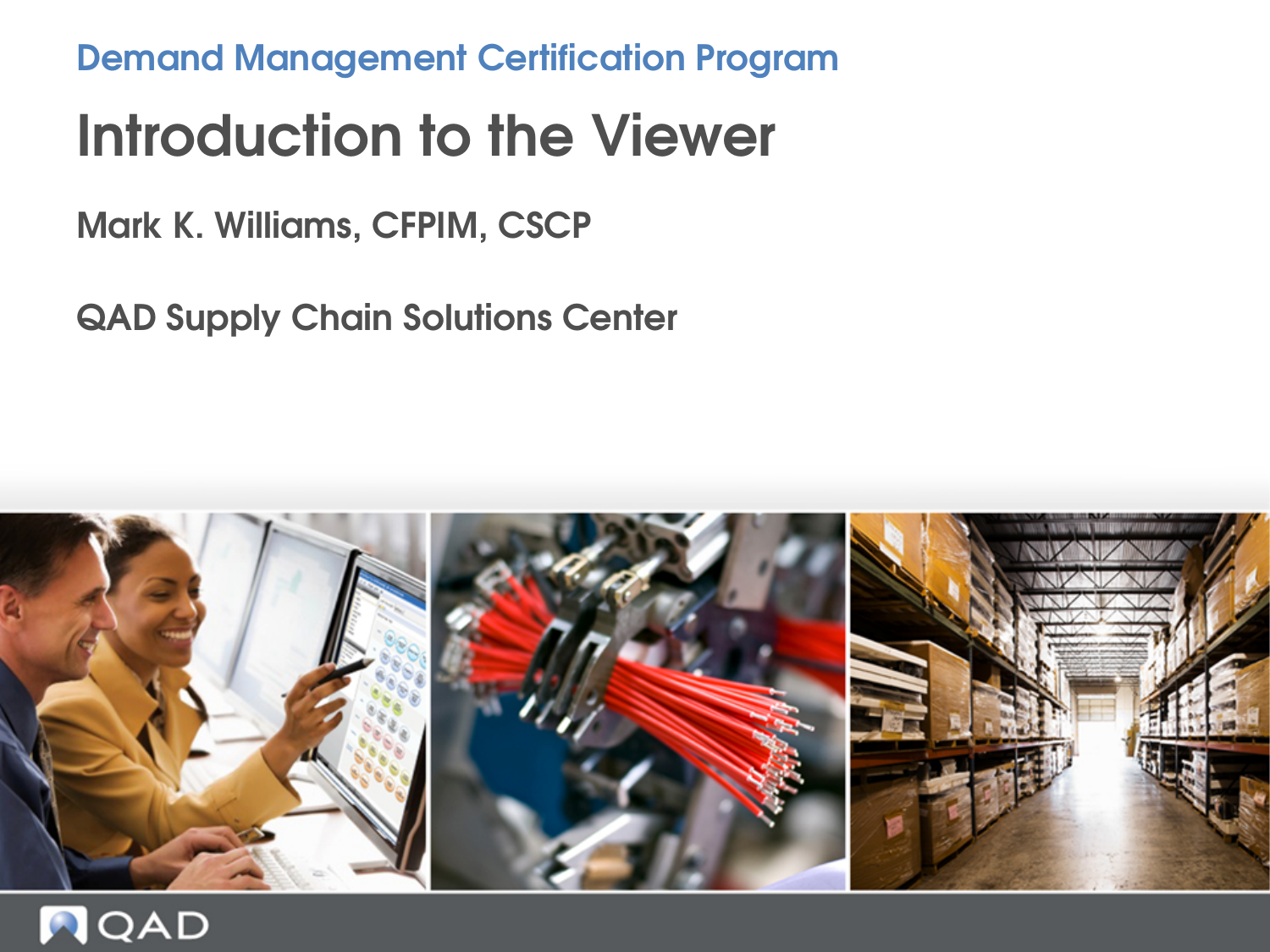

Demand Management Certification Program
# Introduction to the Viewer
Mark K. Williams, CFPIM, CSCP
QAD Supply Chain Solutions Center